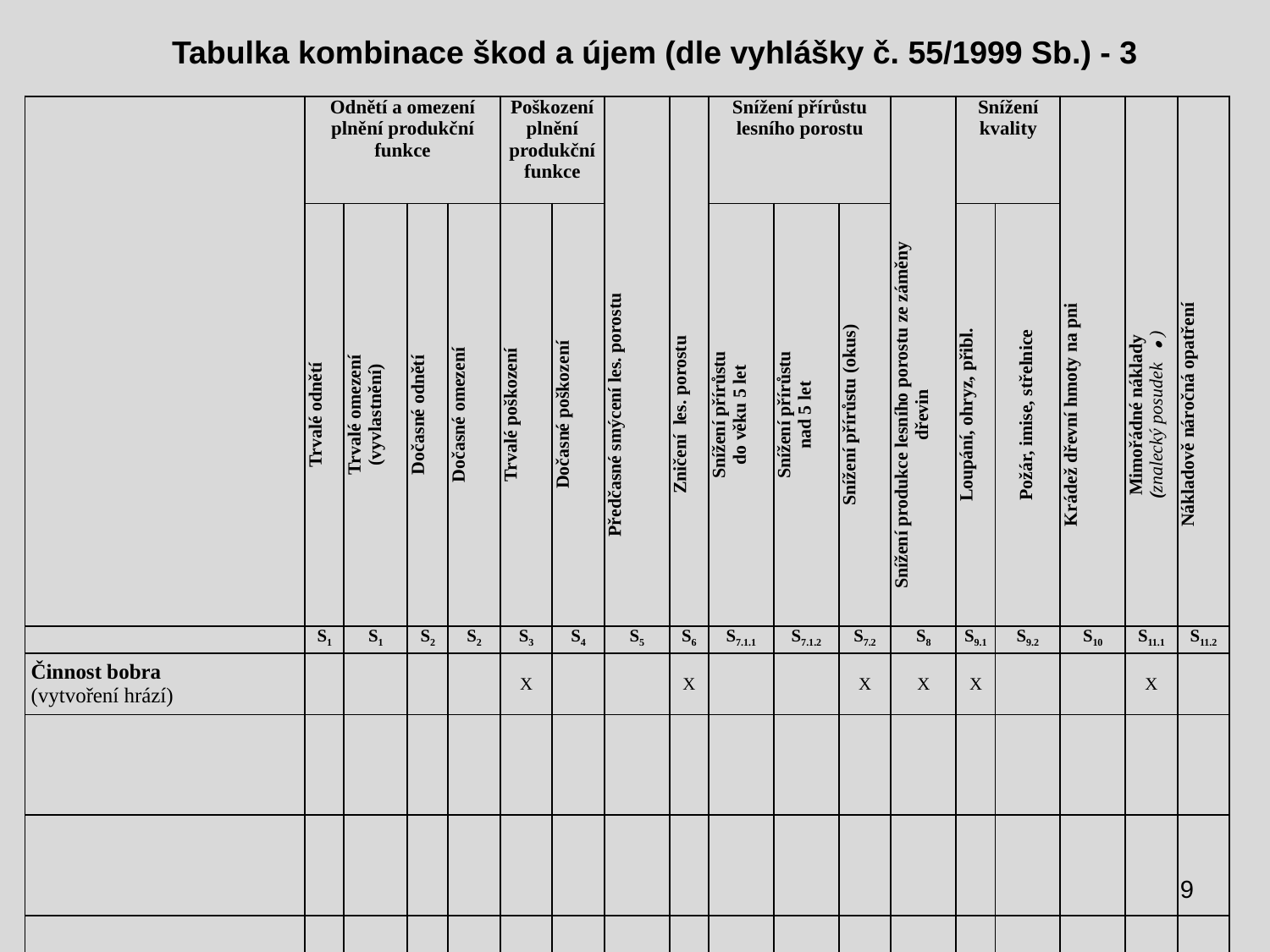

Tabulka kombinace škod a újem (dle vyhlášky č. 55/1999 Sb.) - 3
|  | Odnětí a omezení plnění produkční funkce |  |  |  | Poškození plnění produkční funkce |  |  |  | Snížení přírůstu lesního porostu |  |  |  | Snížení kvality |  |  |  |  |
| --- | --- | --- | --- | --- | --- | --- | --- | --- | --- | --- | --- | --- | --- | --- | --- | --- | --- |
|  | Trvalé odnětí | Trvalé omezení (vyvlastnění) | Dočasné odnětí | Dočasné omezení | Trvalé poškození | Dočasné poškození | Předčasné smýcení les. porostu | Zničení les. porostu | Snížení přírůstu do věku 5 let | Snížení přírůstu nad 5 let | Snížení přírůstu (okus) | Snížení produkce lesního porostu ze záměny dřevin | Loupání, ohryz, přibl. | Požár, imise, střelnice | Krádež dřevní hmoty na pni | Mimořádné náklady (znalecký posudek •) | Nákladově náročná opatření |
|  | S1 | S1 | S2 | S2 | S3 | S4 | S5 | S6 | S7.1.1 | S7.1.2 | S7.2 | S8 | S9.1 | S9.2 | S10 | S11.1 | S11.2 |
| Činnost bobra (vytvoření hrází) |  |  |  |  | X |  |  | X |  |  | X | X | X |  |  | X |  |
|  |  |  |  |  |  |  |  |  |  |  |  |  |  |  |  |  |  |
|  |  |  |  |  |  |  |  |  |  |  |  |  |  |  |  |  |  |
|  |  |  |  |  |  |  |  |  |  |  |  |  |  |  |  |  |  |
9